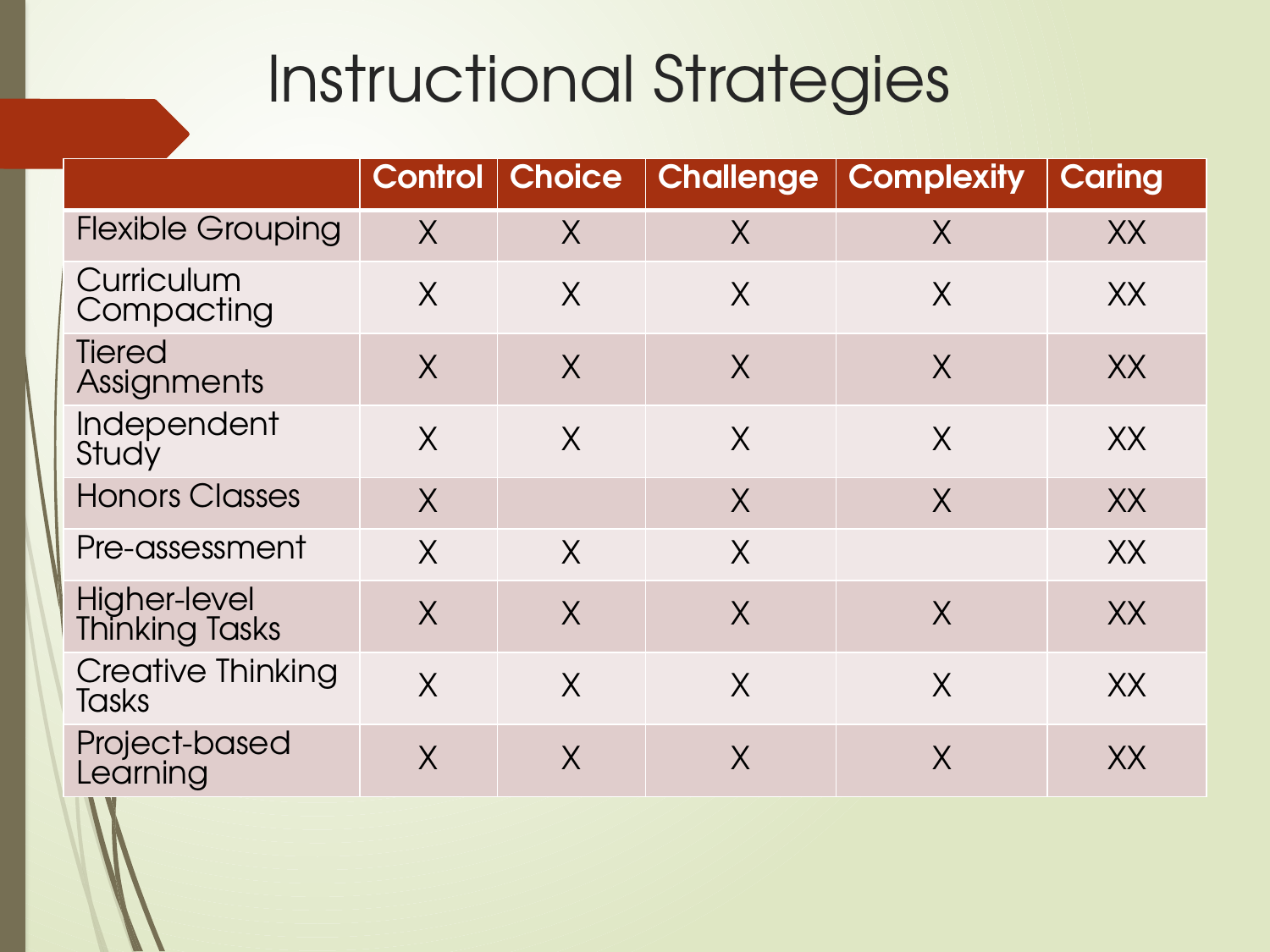

# Instructional Strategies
|  | Control | Choice | Challenge | Complexity | Caring |
| --- | --- | --- | --- | --- | --- |
| Flexible Grouping | X | X | X | X | XX |
| Curriculum Compacting | X | X | X | X | XX |
| Tiered Assignments | X | X | X | X | XX |
| Independent Study | X | X | X | X | XX |
| Honors Classes | X |  | X | X | XX |
| Pre-assessment | X | X | X |  | XX |
| Higher-level Thinking Tasks | X | X | X | X | XX |
| Creative Thinking Tasks | X | X | X | X | XX |
| Project-based Learning | X | X | X | X | XX |